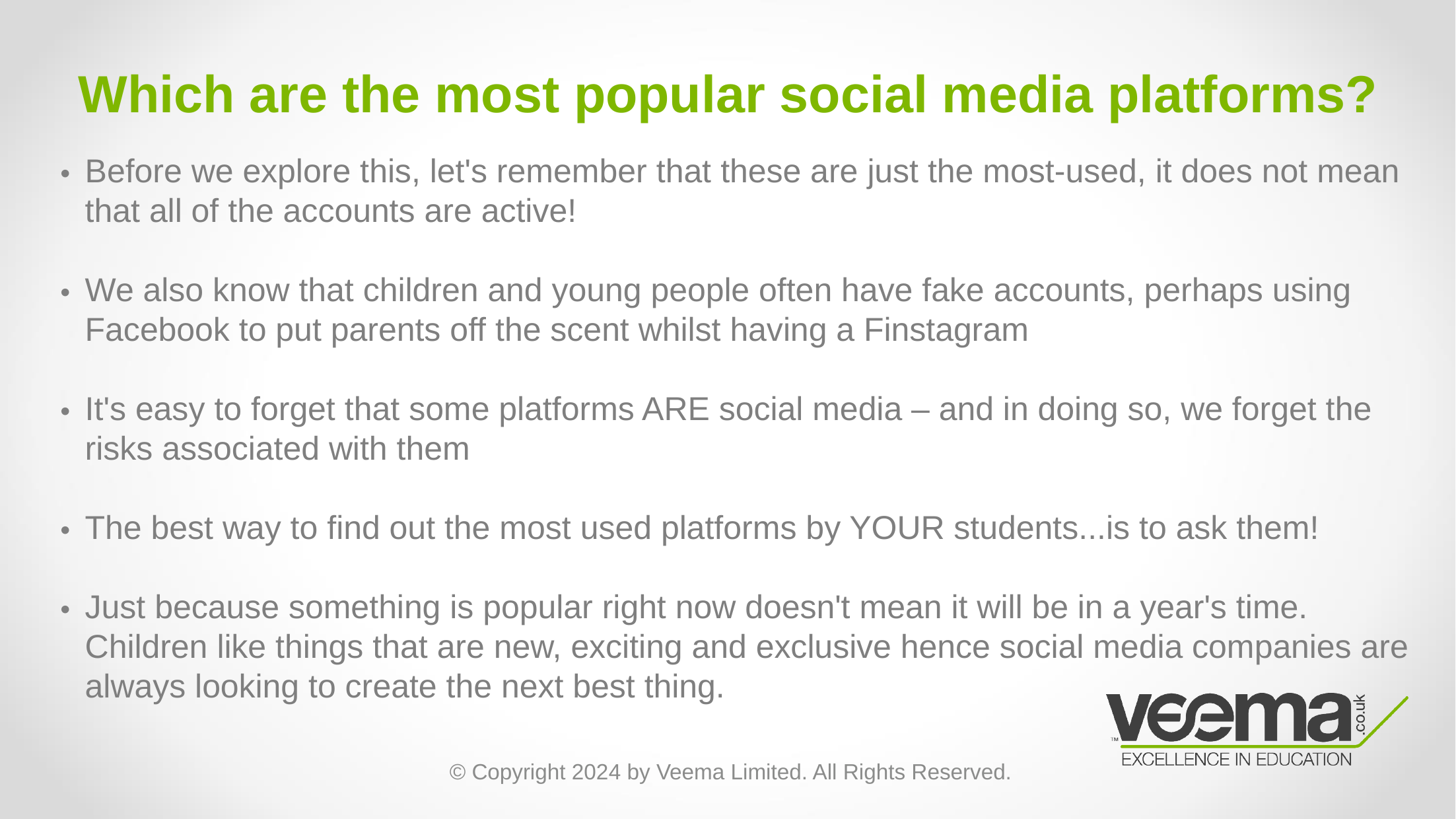

# Which are the most popular social media platforms?
Before we explore this, let's remember that these are just the most-used, it does not mean that all of the accounts are active!

We also know that children and young people often have fake accounts, perhaps using Facebook to put parents off the scent whilst having a Finstagram

It's easy to forget that some platforms ARE social media – and in doing so, we forget the risks associated with them

The best way to find out the most used platforms by YOUR students...is to ask them!

Just because something is popular right now doesn't mean it will be in a year's time. Children like things that are new, exciting and exclusive hence social media companies are always looking to create the next best thing.